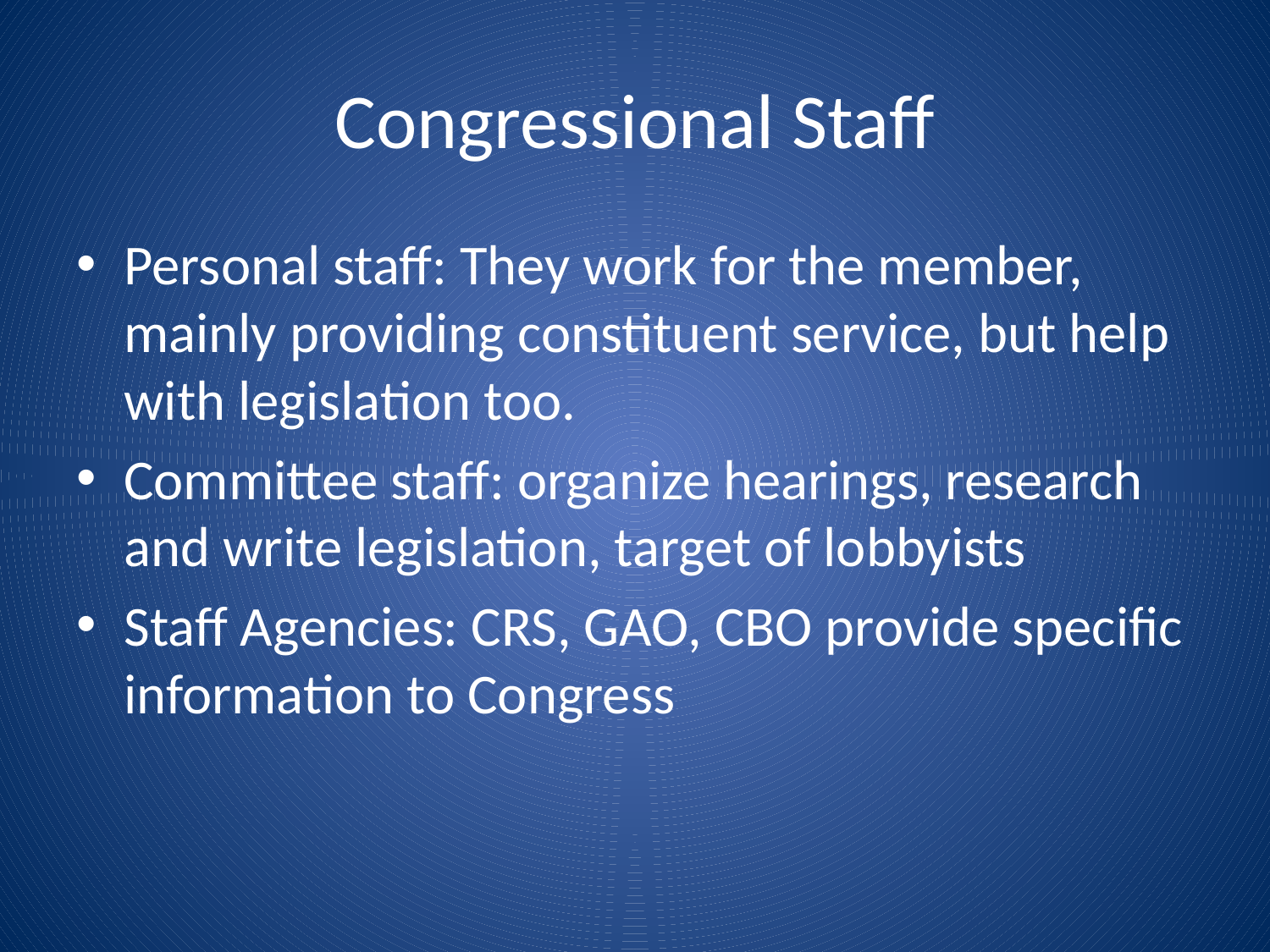

# Congressional Staff
Personal staff: They work for the member, mainly providing constituent service, but help with legislation too.
Committee staff: organize hearings, research and write legislation, target of lobbyists
Staff Agencies: CRS, GAO, CBO provide specific information to Congress